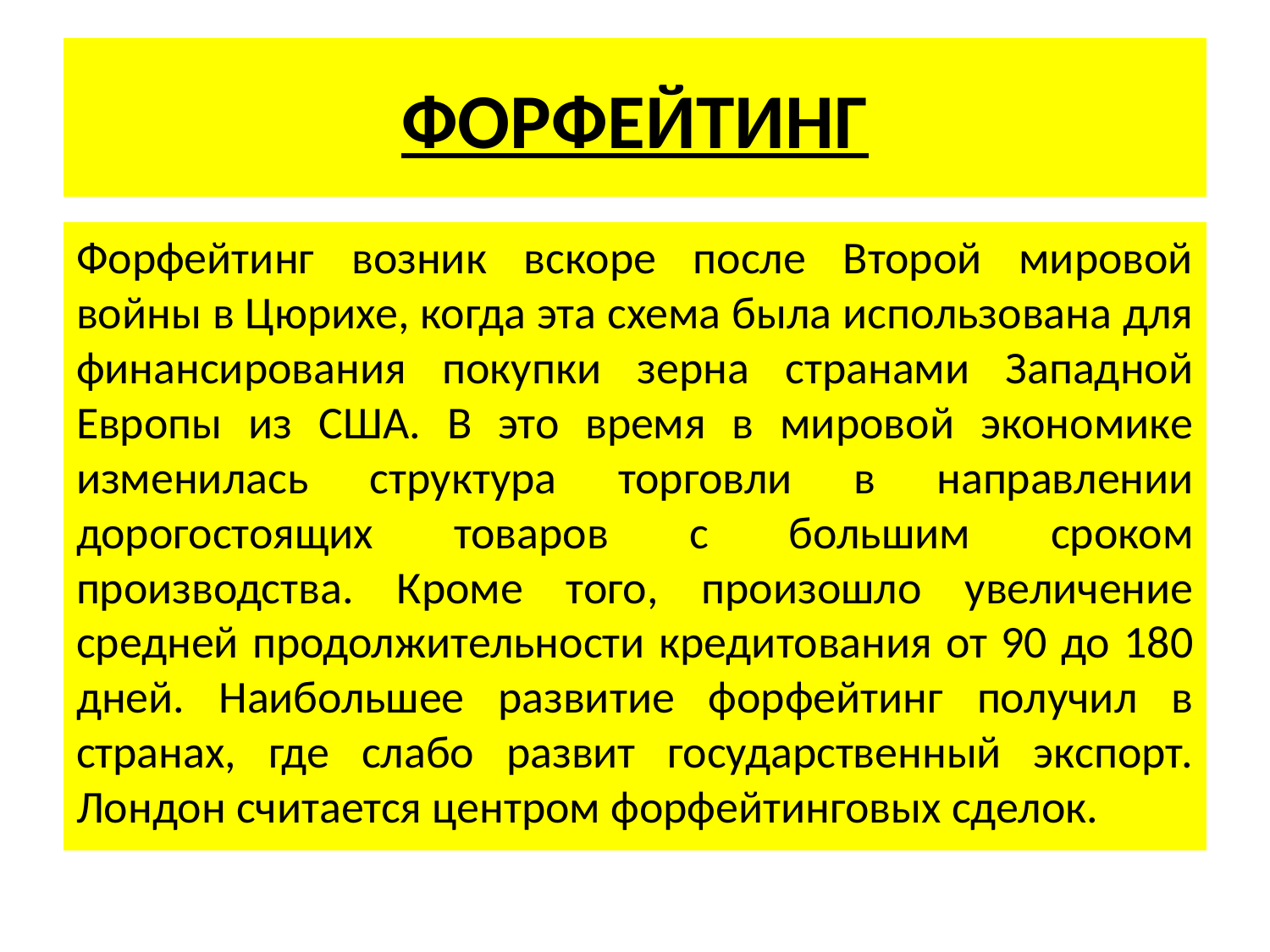

# ФОРФЕЙТИНГ
Форфейтинг возник вскоре после Второй мировой войны в Цюрихе, когда эта схема была использована для финансирования покупки зерна странами Западной Европы из США. В это время в мировой экономике изменилась структура торговли в направлении дорогостоящих товаров с большим сроком производства. Кроме того, произошло увеличение средней продолжительности кредитования от 90 до 180 дней. Наибольшее развитие форфейтинг получил в странах, где слабо развит государственный экспорт. Лондон считается центром форфейтинговых сделок.